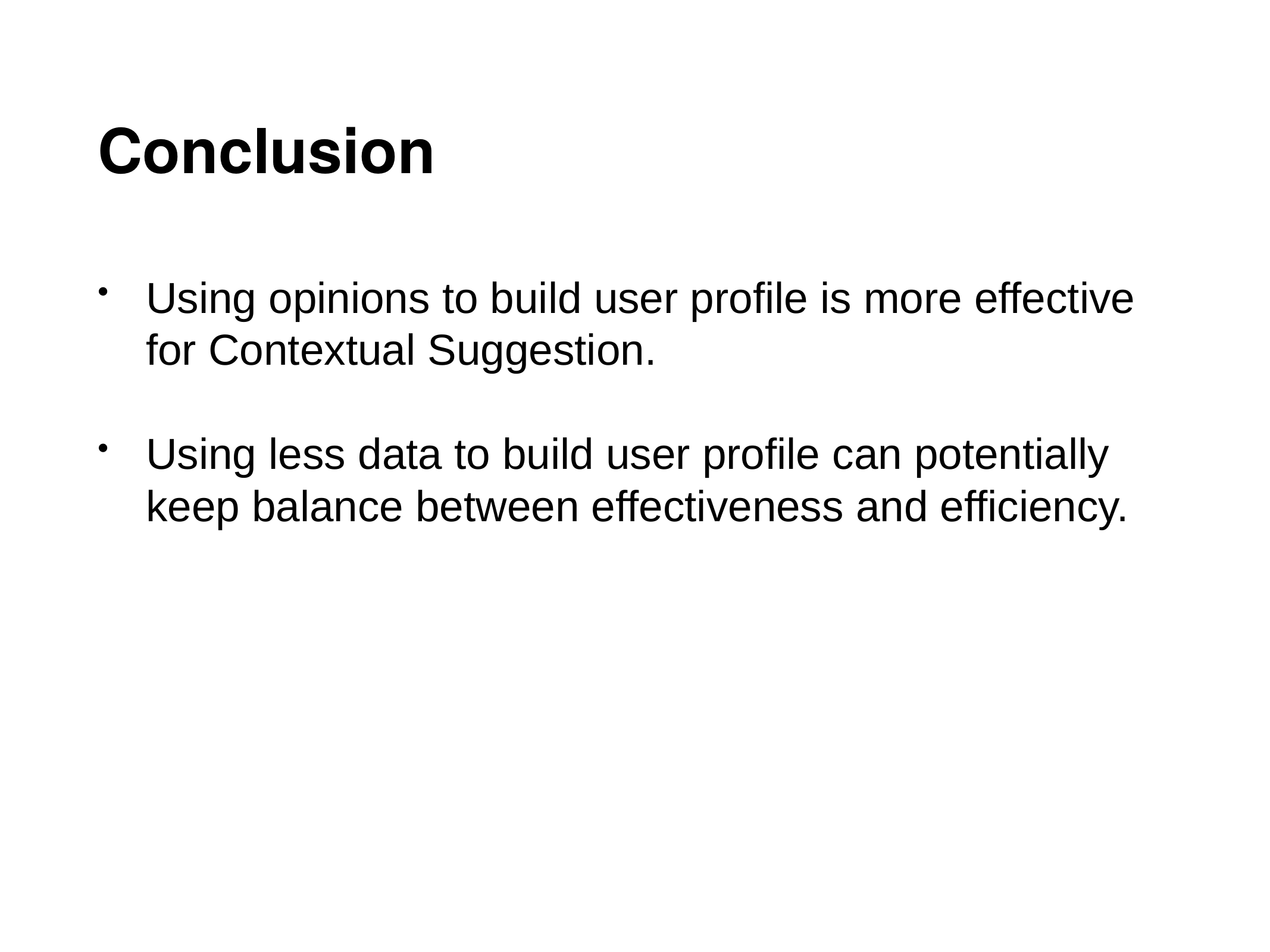

# Conclusion
Using opinions to build user profile is more effective for Contextual Suggestion.
Using less data to build user profile can potentially keep balance between effectiveness and efficiency.
197